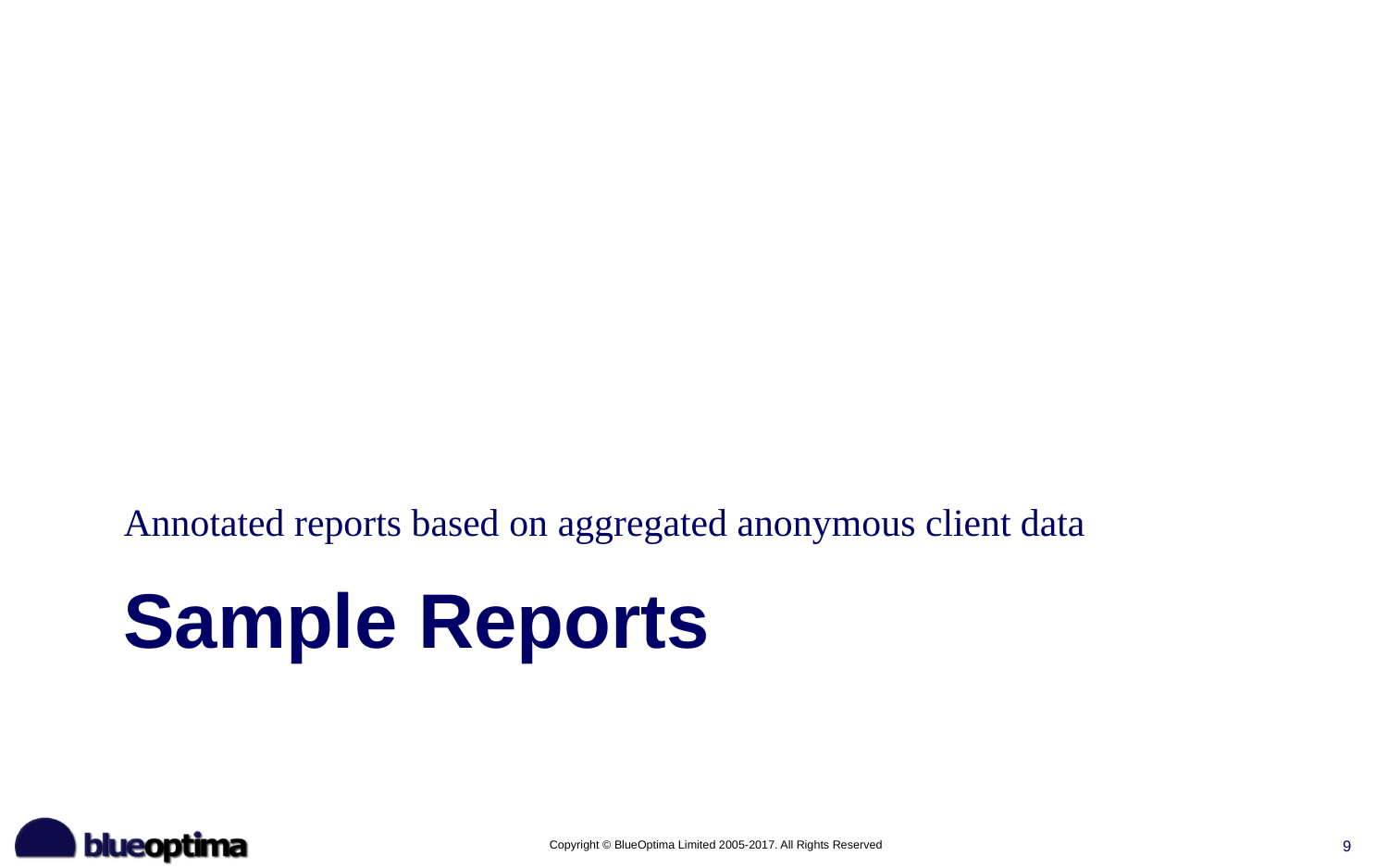

Annotated reports based on aggregated anonymous client data
# Sample Reports